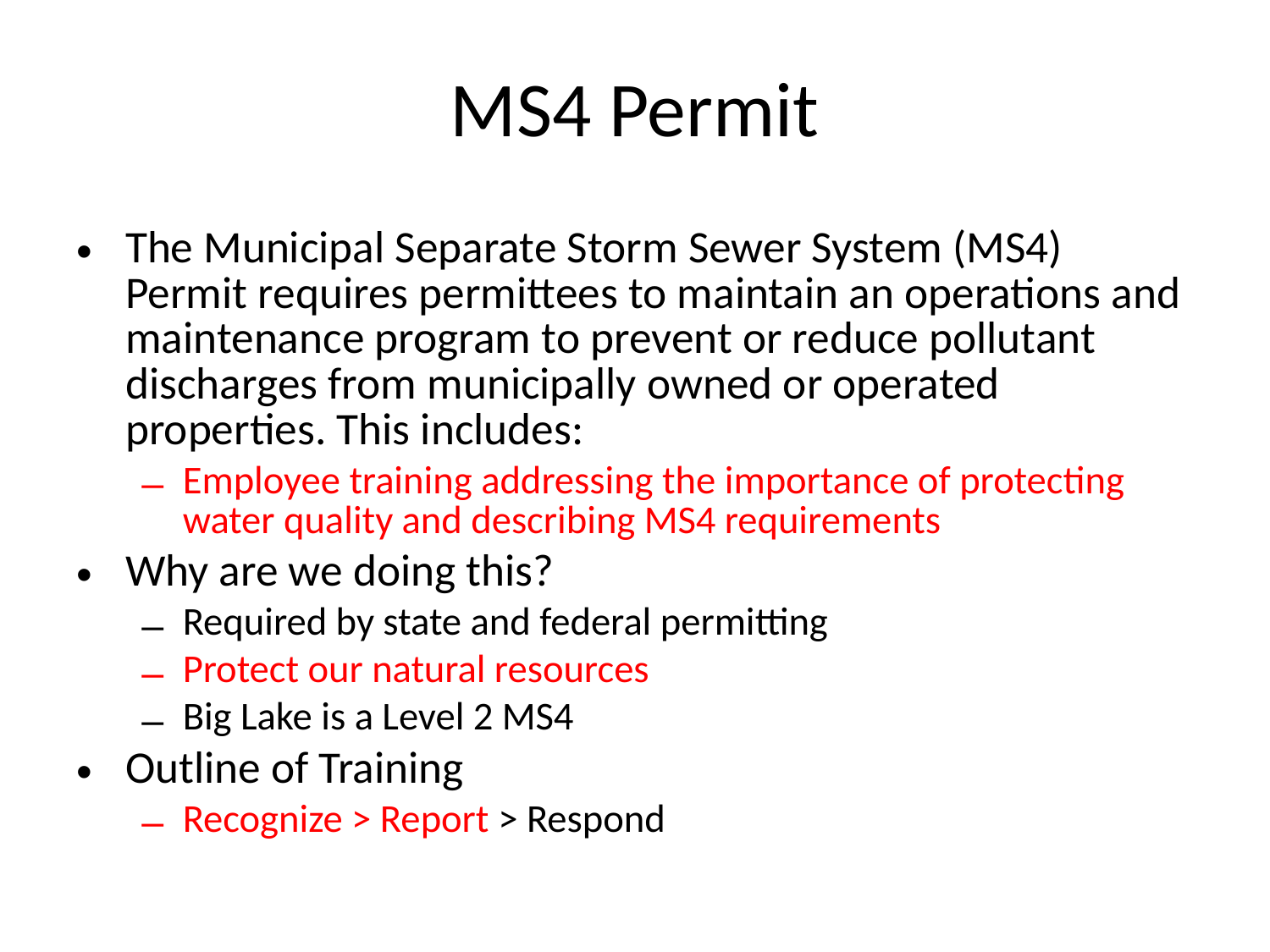

# MS4 Permit
The Municipal Separate Storm Sewer System (MS4) Permit requires permittees to maintain an operations and maintenance program to prevent or reduce pollutant discharges from municipally owned or operated properties. This includes:
Employee training addressing the importance of protecting water quality and describing MS4 requirements
Why are we doing this?
Required by state and federal permitting
Protect our natural resources
Big Lake is a Level 2 MS4
Outline of Training
Recognize > Report > Respond